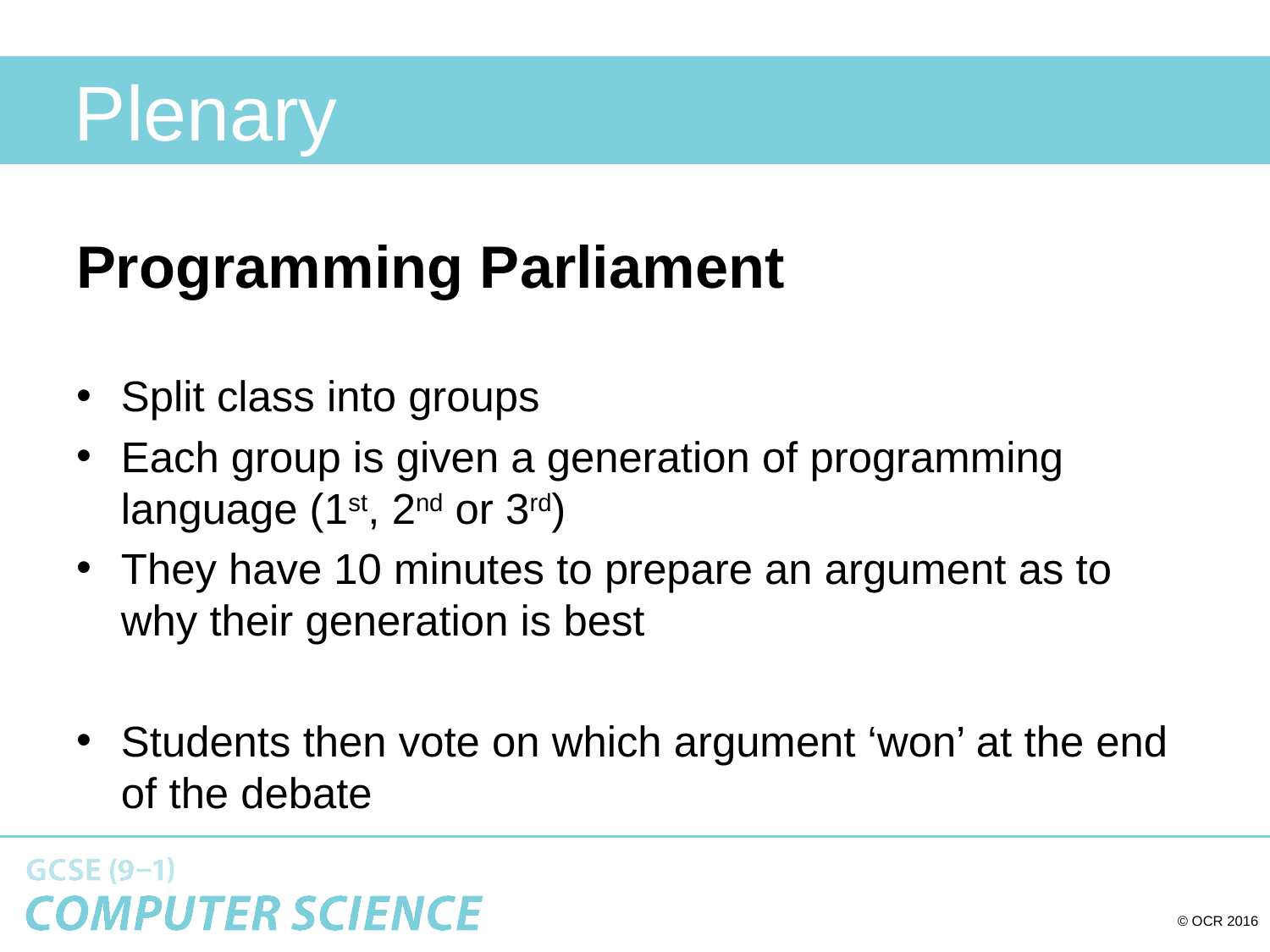

# Plenary
Programming Parliament

Split class into groups
Each group is given a generation of programming language (1st, 2nd or 3rd)
They have 10 minutes to prepare an argument as to why their generation is best

Students then vote on which argument ‘won’ at the end of the debate